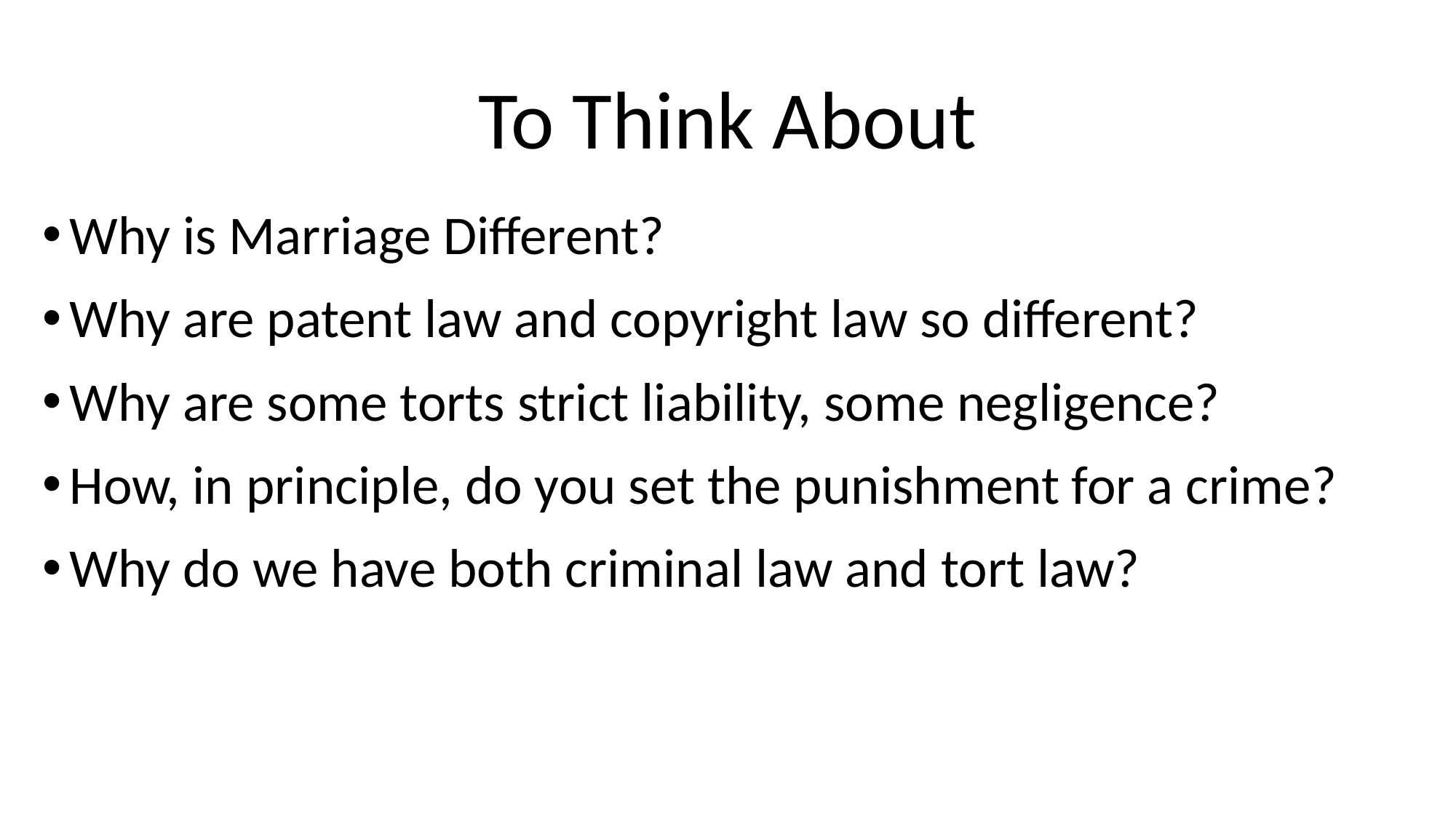

# To Think About
Why is Marriage Different?
Why are patent law and copyright law so different?
Why are some torts strict liability, some negligence?
How, in principle, do you set the punishment for a crime?
Why do we have both criminal law and tort law?